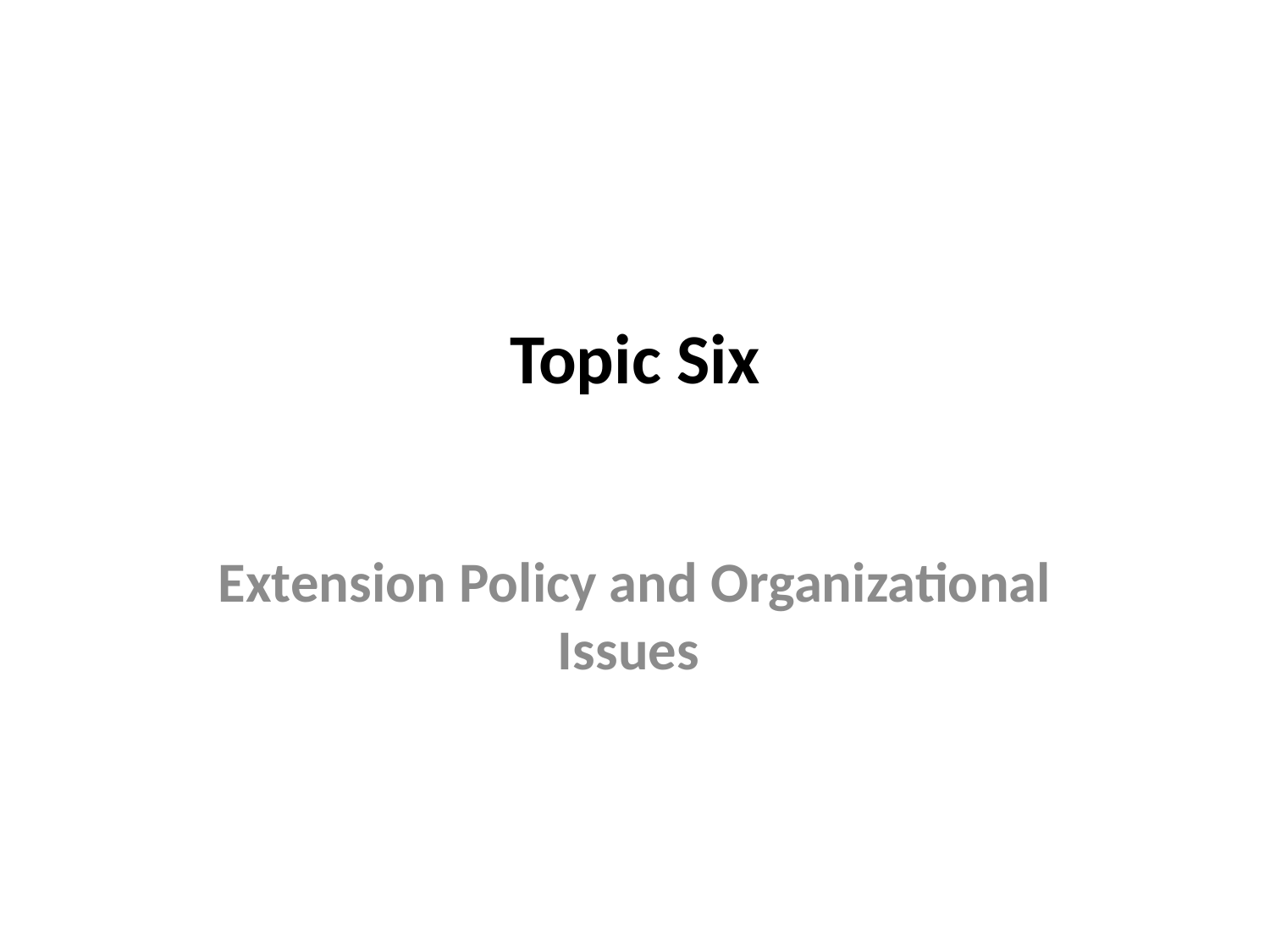

# Topic Six
Extension Policy and Organizational Issues